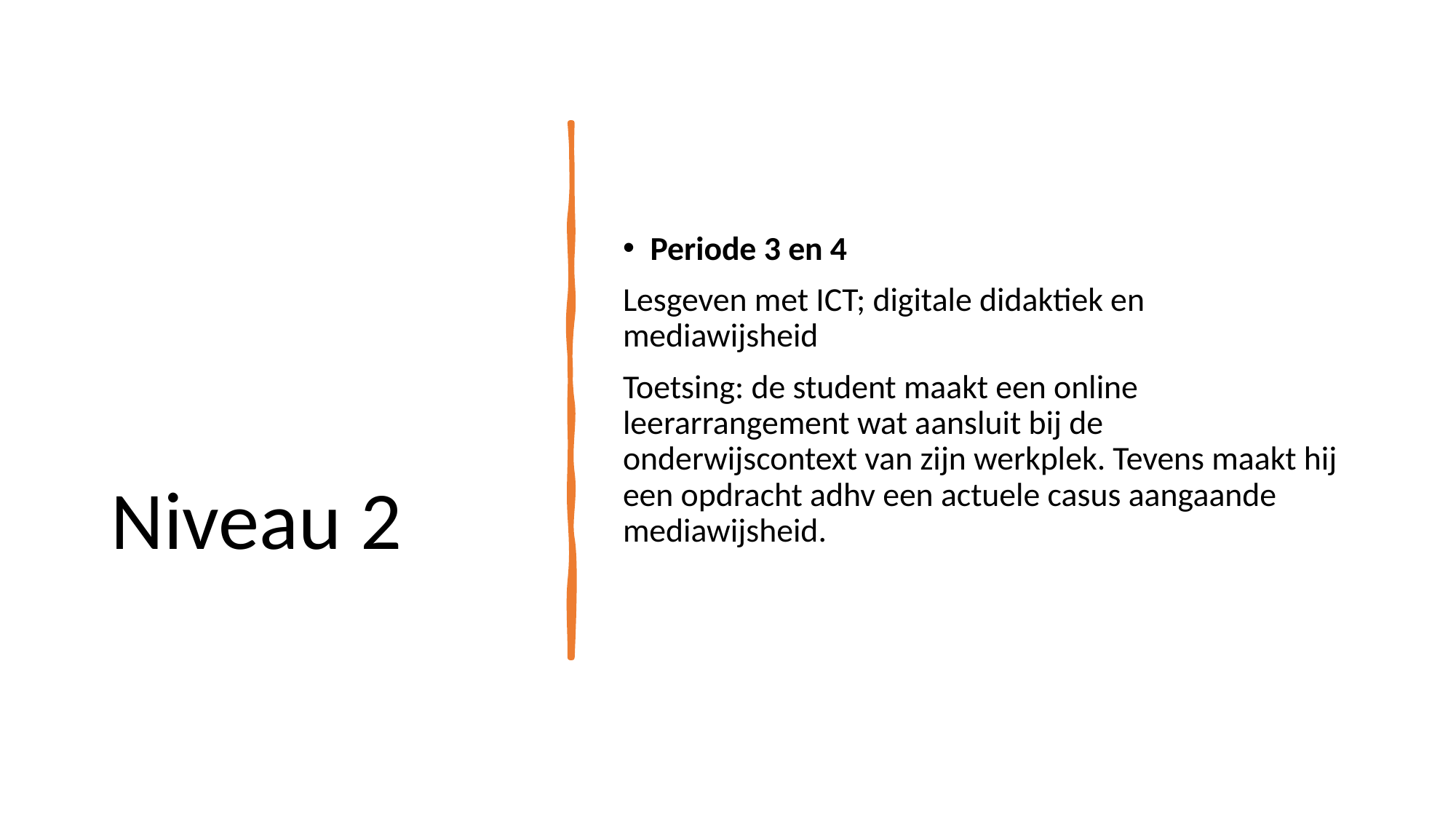

# Niveau 2
Periode 3 en 4
Lesgeven met ICT; digitale didaktiek en mediawijsheid
Toetsing: de student maakt een online leerarrangement wat aansluit bij de onderwijscontext van zijn werkplek. Tevens maakt hij een opdracht adhv een actuele casus aangaande mediawijsheid.